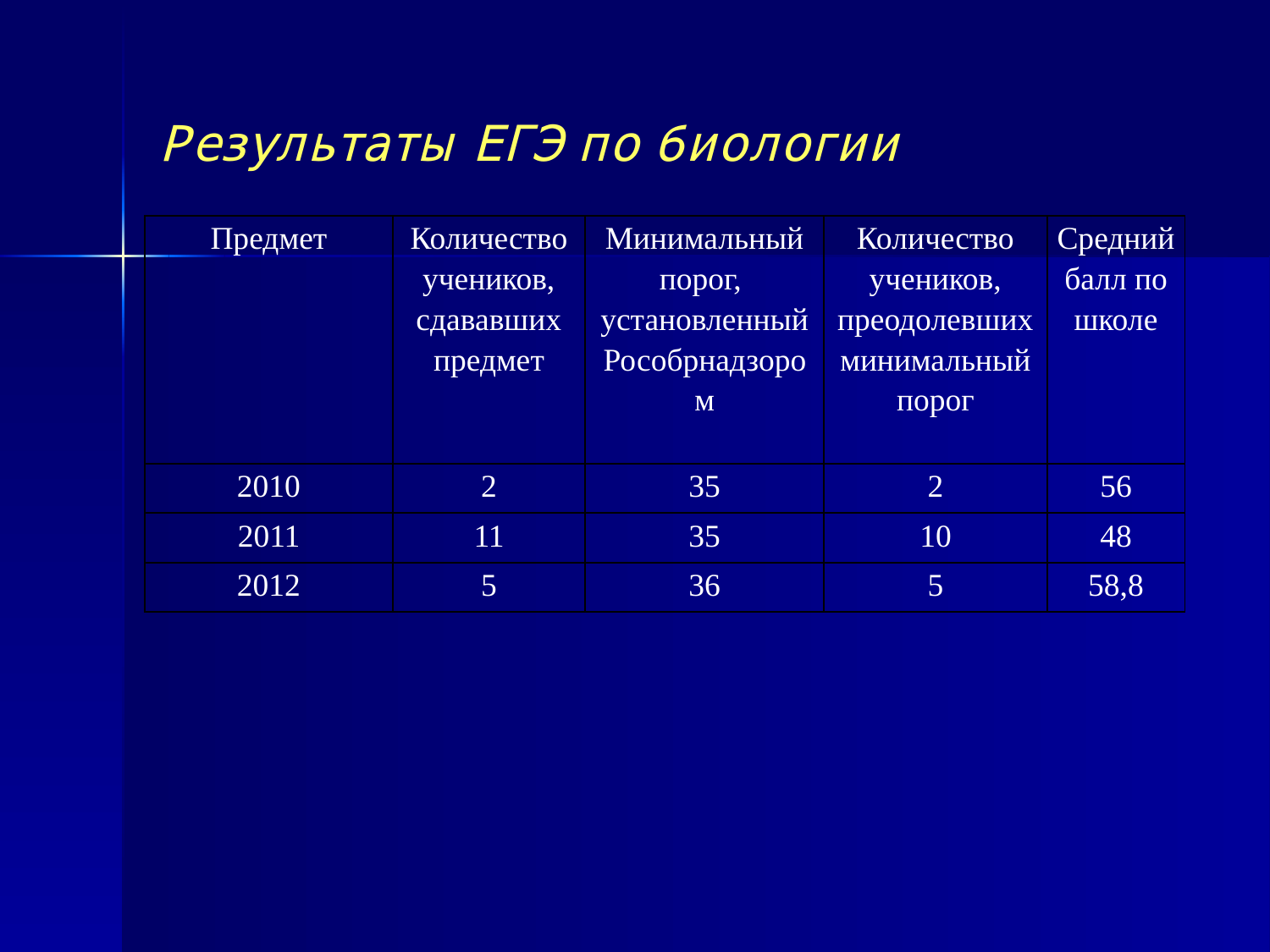

# Результаты ЕГЭ по биологии
| Предмет | Количество учеников, сдававших предмет | Минимальный порог, установленный Рособрнадзором | Количество учеников, преодолевших минимальный порог | Средний балл по школе |
| --- | --- | --- | --- | --- |
| 2010 | 2 | 35 | 2 | 56 |
| 2011 | 11 | 35 | 10 | 48 |
| 2012 | 5 | 36 | 5 | 58,8 |